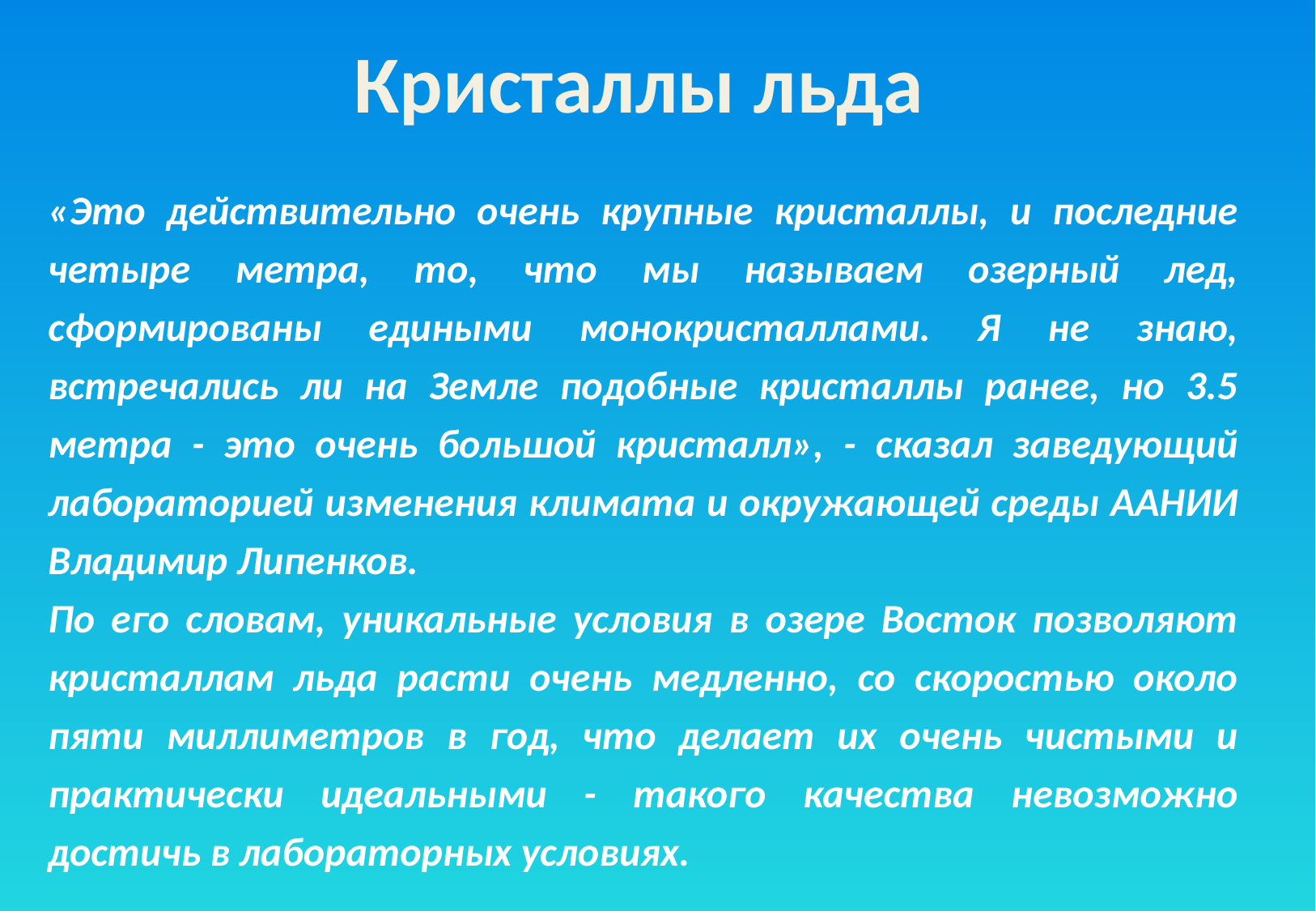

# Кристаллы льда
«Это действительно очень крупные кристаллы, и последние четыре метра, то, что мы называем озерный лед, сформированы едиными монокристаллами. Я не знаю, встречались ли на Земле подобные кристаллы ранее, но 3.5 метра - это очень большой кристалл», - сказал заведующий лабораторией изменения климата и окружающей среды ААНИИ Владимир Липенков.
По его словам, уникальные условия в озере Восток позволяют кристаллам льда расти очень медленно, со скоростью около пяти миллиметров в год, что делает их очень чистыми и практически идеальными - такого качества невозможно достичь в лабораторных условиях.